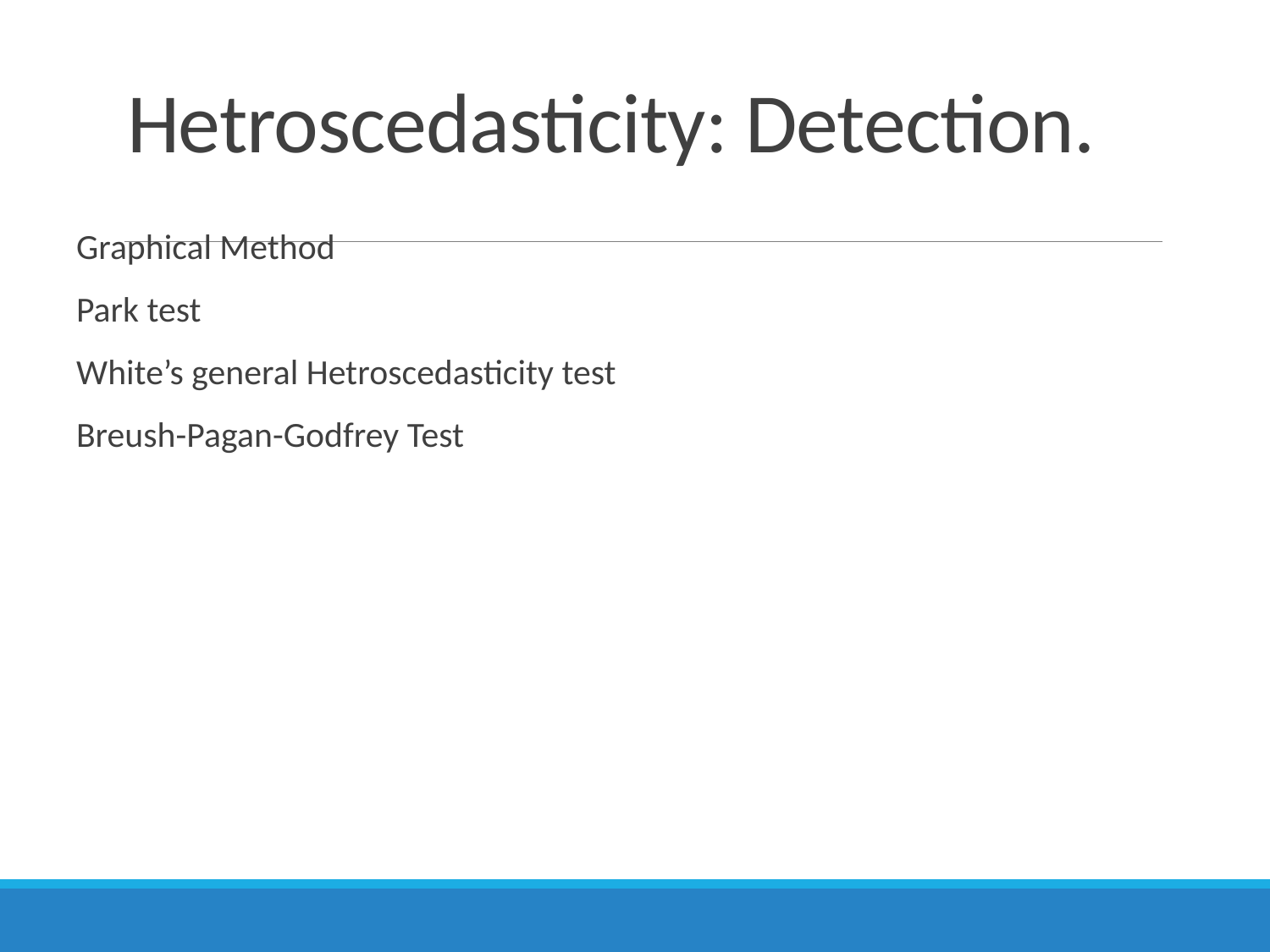

# Hetroscedasticity: Detection.
Graphical Method
Park test
White’s general Hetroscedasticity test
Breush-Pagan-Godfrey Test